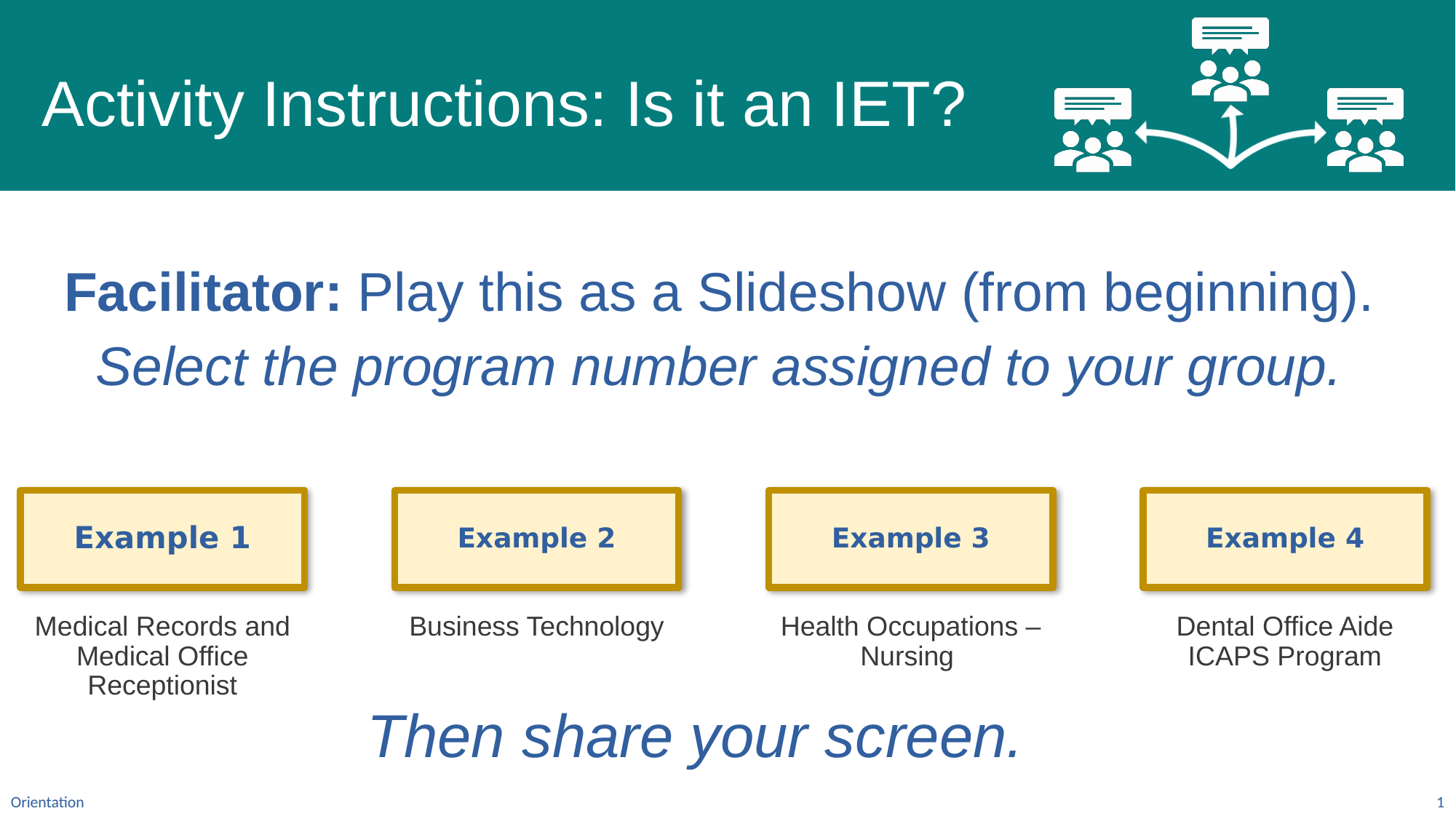

# Activity Instructions: Is it an IET?
Facilitator: Play this as a Slideshow (from beginning).
Select the program number assigned to your group.
Example 1
Example 2
Example 3
Example 4
Medical Records and Medical Office Receptionist
Business Technology
Health Occupations – Nursing
Dental Office Aide ICAPS Program
Then share your screen.